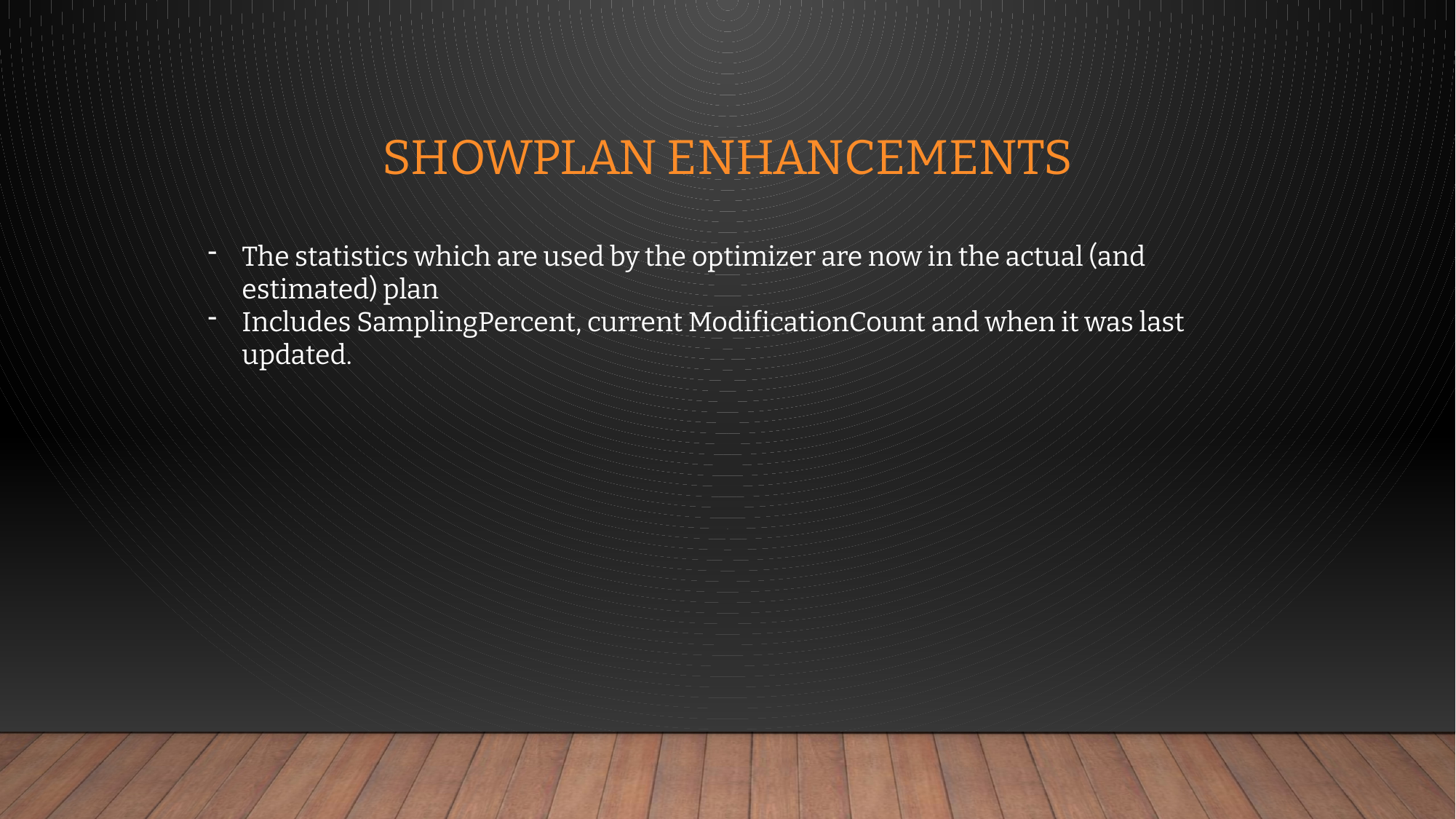

# ShoWPLAN ENHANCEMENTS
The statistics which are used by the optimizer are now in the actual (and estimated) plan
Includes SamplingPercent, current ModificationCount and when it was last updated.